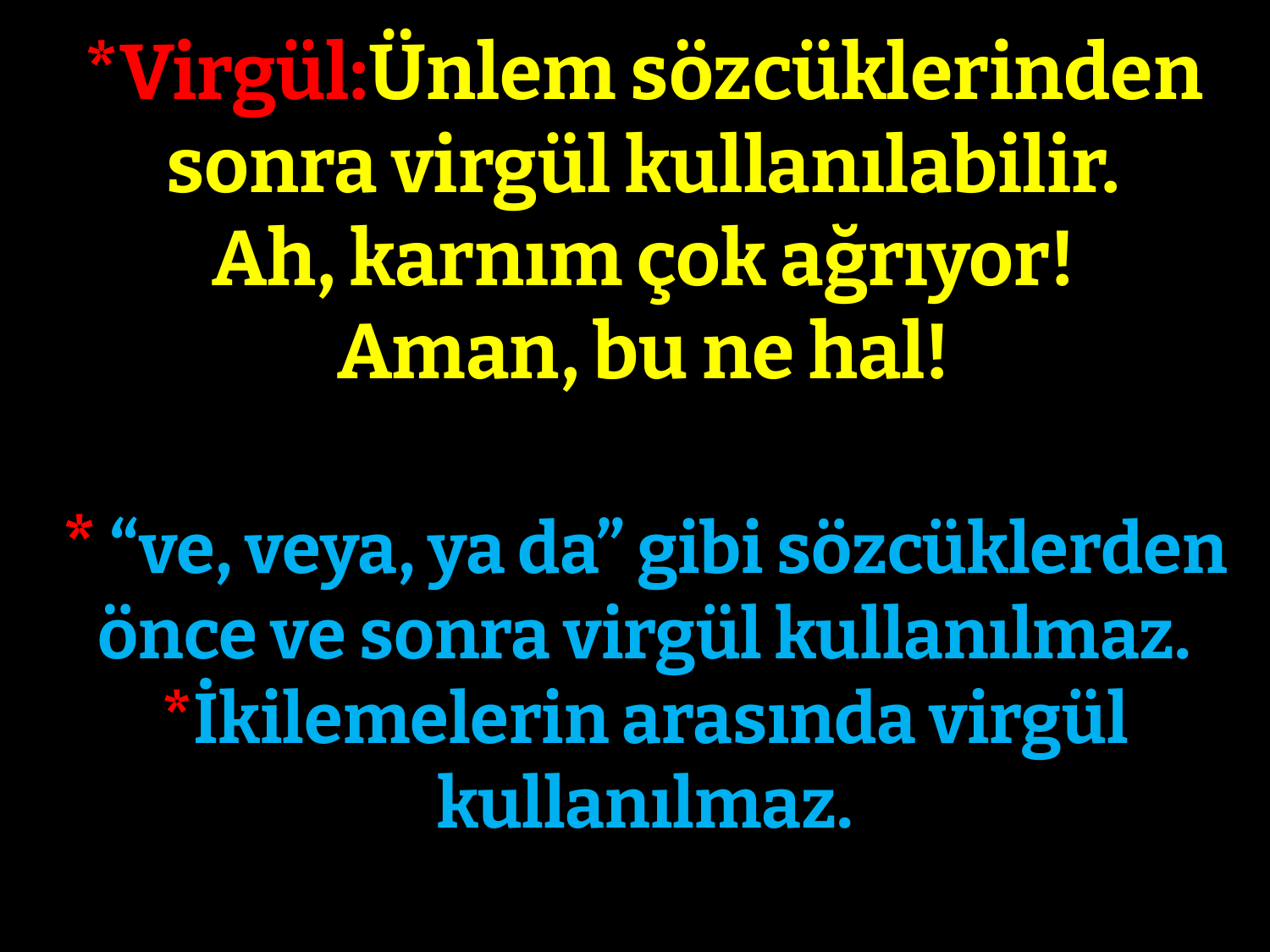

*Virgül:Ünlem sözcüklerinden sonra virgül kullanılabilir.
Ah, karnım çok ağrıyor!
Aman, bu ne hal!
#
* “ve, veya, ya da” gibi sözcüklerden önce ve sonra virgül kullanılmaz.
*İkilemelerin arasında virgül kullanılmaz.